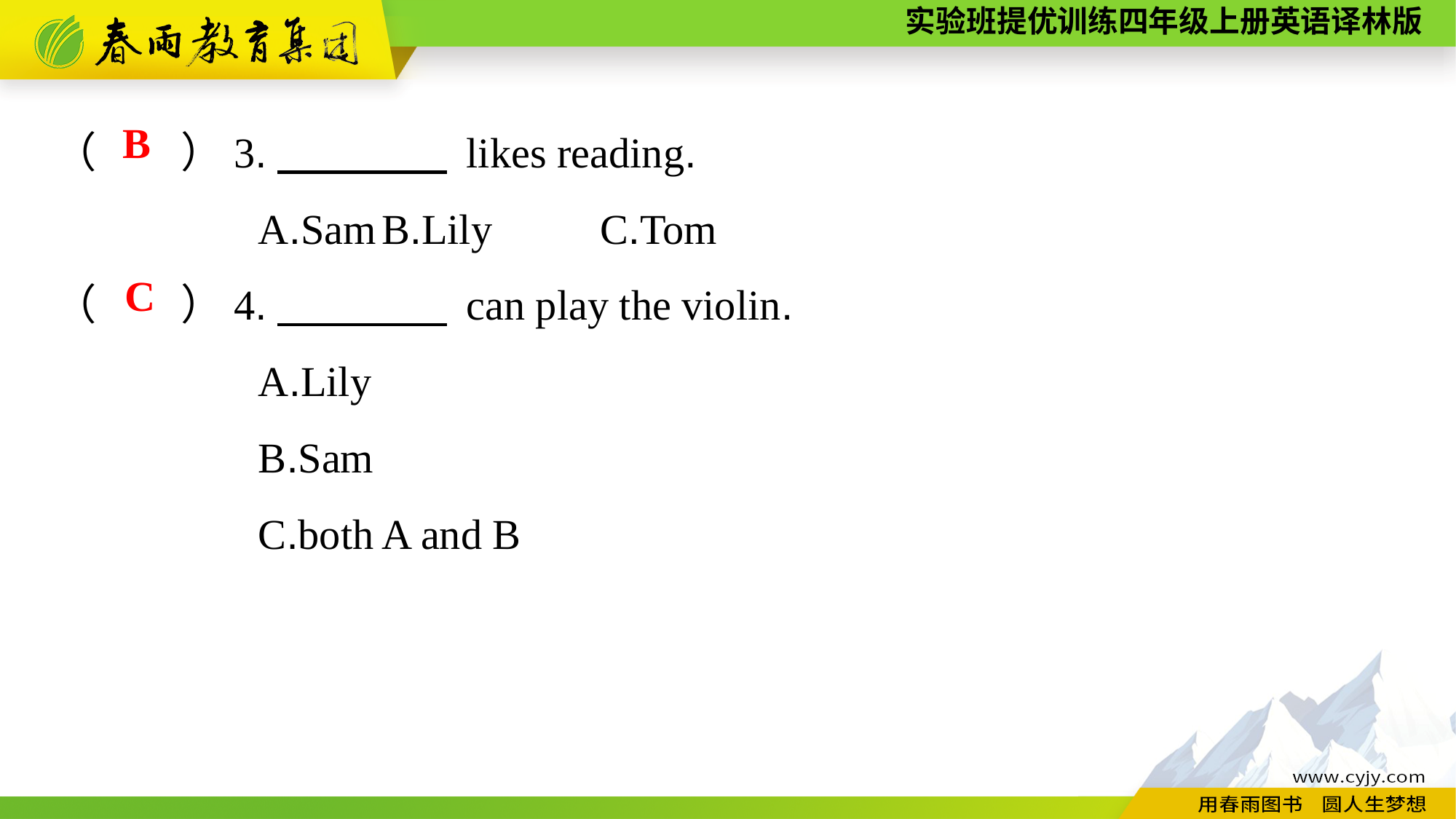

（　　）3.　　　　 likes reading.
A.Sam	B.Lily	C.Tom
（　　）4.　　　　 can play the violin.
A.Lily
B.Sam
C.both A and B
B
C